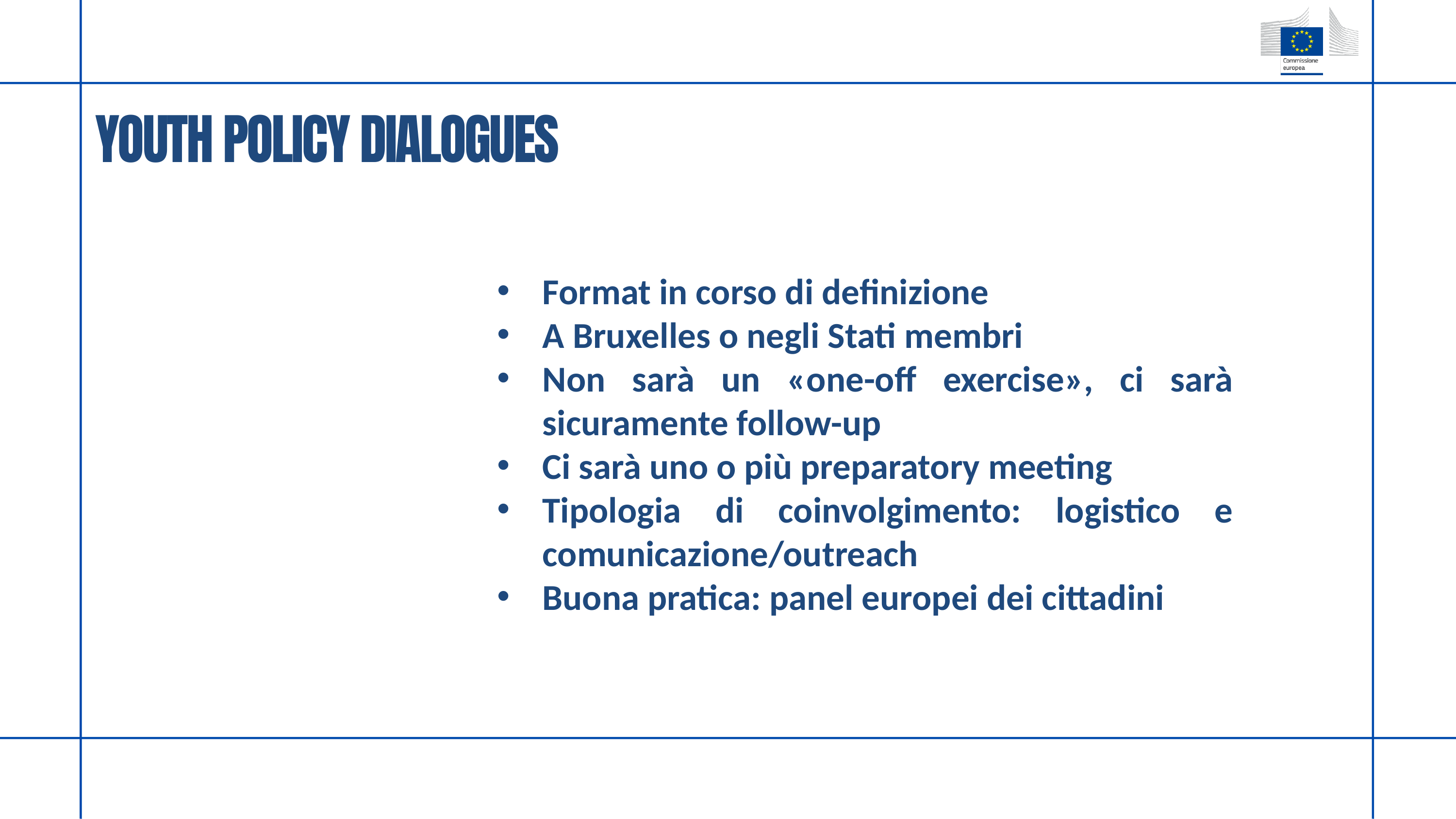

YOUTH POLICY DIALOGUES
Format in corso di definizione
A Bruxelles o negli Stati membri
Non sarà un «one-off exercise», ci sarà sicuramente follow-up
Ci sarà uno o più preparatory meeting
Tipologia di coinvolgimento: logistico e comunicazione/outreach
Buona pratica: panel europei dei cittadini